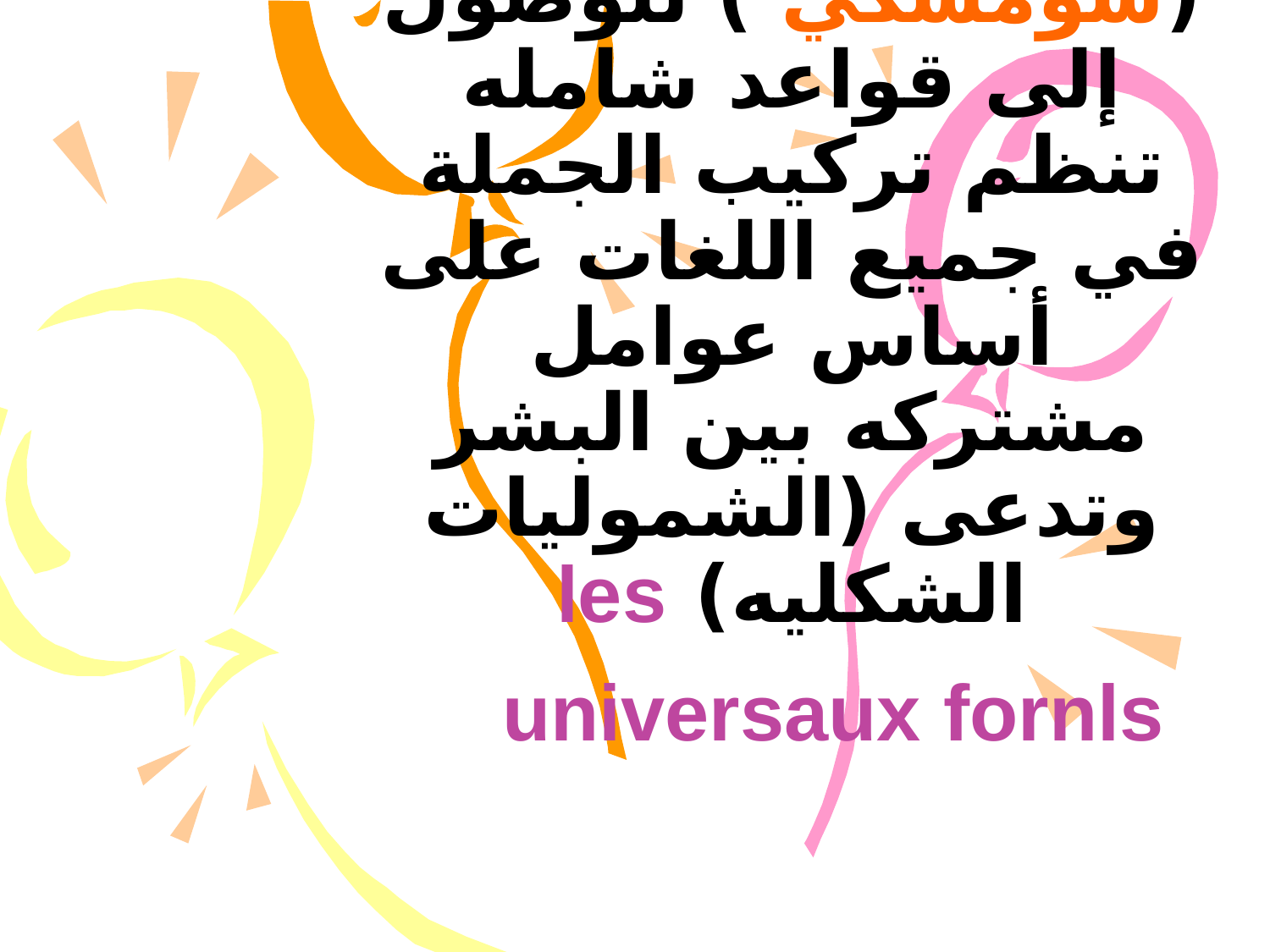

# وقد تأثر (شومسكي ) (ببلومفيد ) حين رأى ان من الممكن وصف النحو دون اللجوء إلى المعنى ومن هنا يظهر سعي (شومسكي ) للوصول إلى قواعد شامله تنظم تركيب الجملة في جميع اللغات على أساس عوامل مشتركه بين البشر وتدعى (الشموليات الشكليه) les universaux fornls